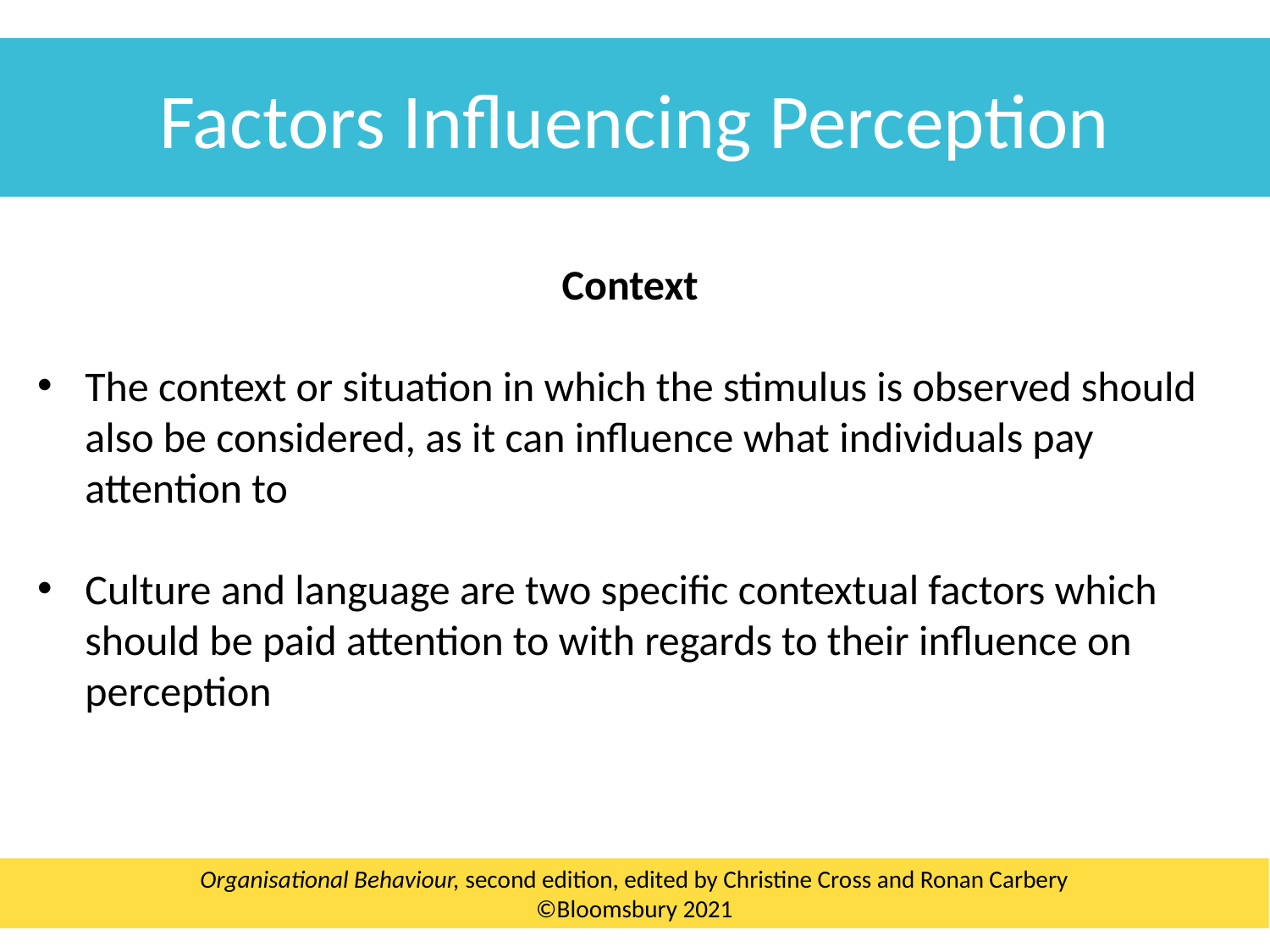

Factors Influencing Perception

Context

The context or situation in which the stimulus is observed should also be considered, as it can influence what individuals pay attention to

Culture and language are two specific contextual factors which should be paid attention to with regards to their influence on perception